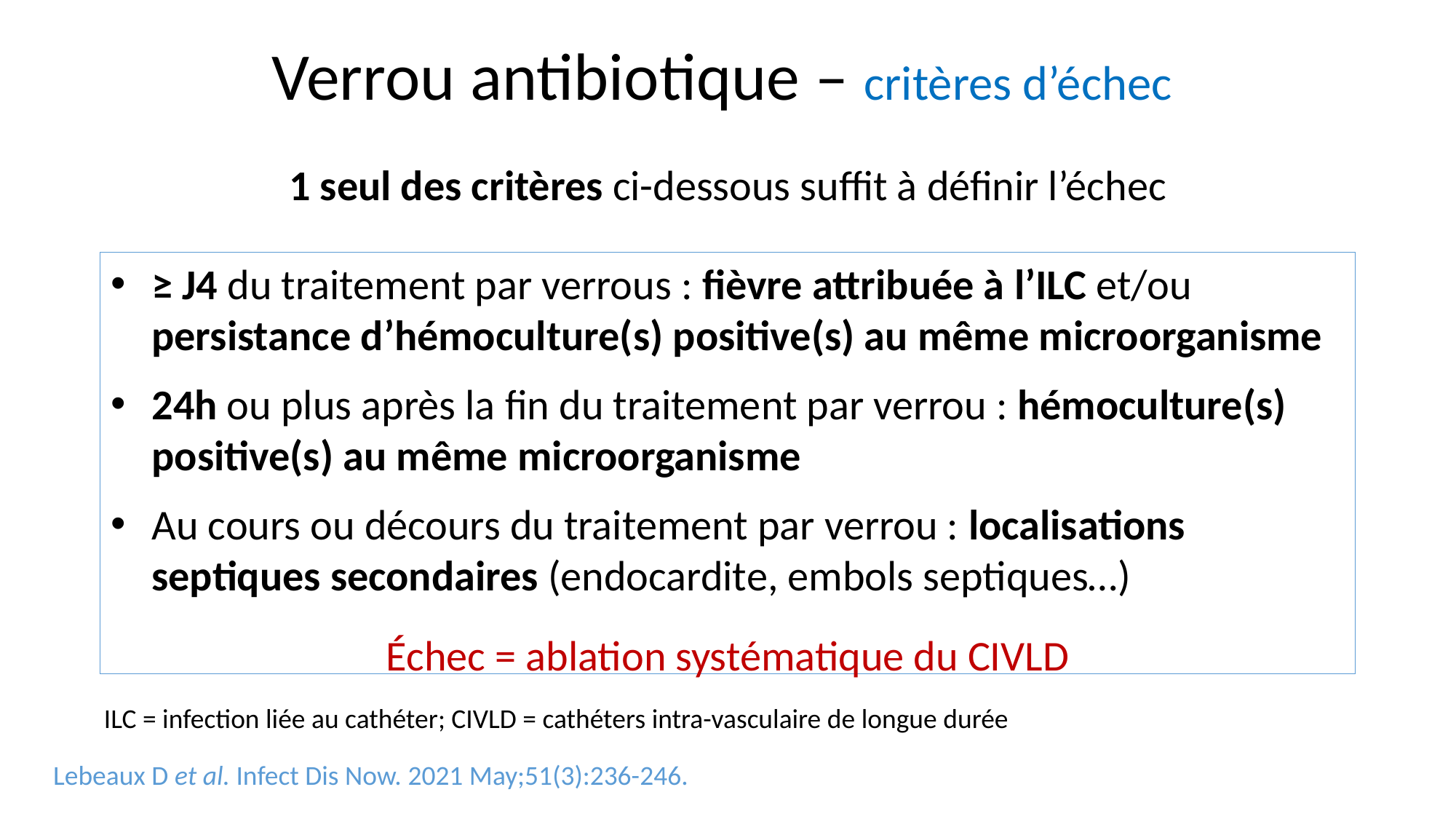

# Verrou antibiotique – critères d’échec
1 seul des critères ci-dessous suffit à définir l’échec
≥ J4 du traitement par verrous : fièvre attribuée à l’ILC et/ou persistance d’hémoculture(s) positive(s) au même microorganisme
24h ou plus après la fin du traitement par verrou : hémoculture(s) positive(s) au même microorganisme
Au cours ou décours du traitement par verrou : localisations septiques secondaires (endocardite, embols septiques…)

Échec = ablation systématique du CIVLD
ILC = infection liée au cathéter; CIVLD = cathéters intra-vasculaire de longue durée
Lebeaux D et al. Infect Dis Now. 2021 May;51(3):236-246.